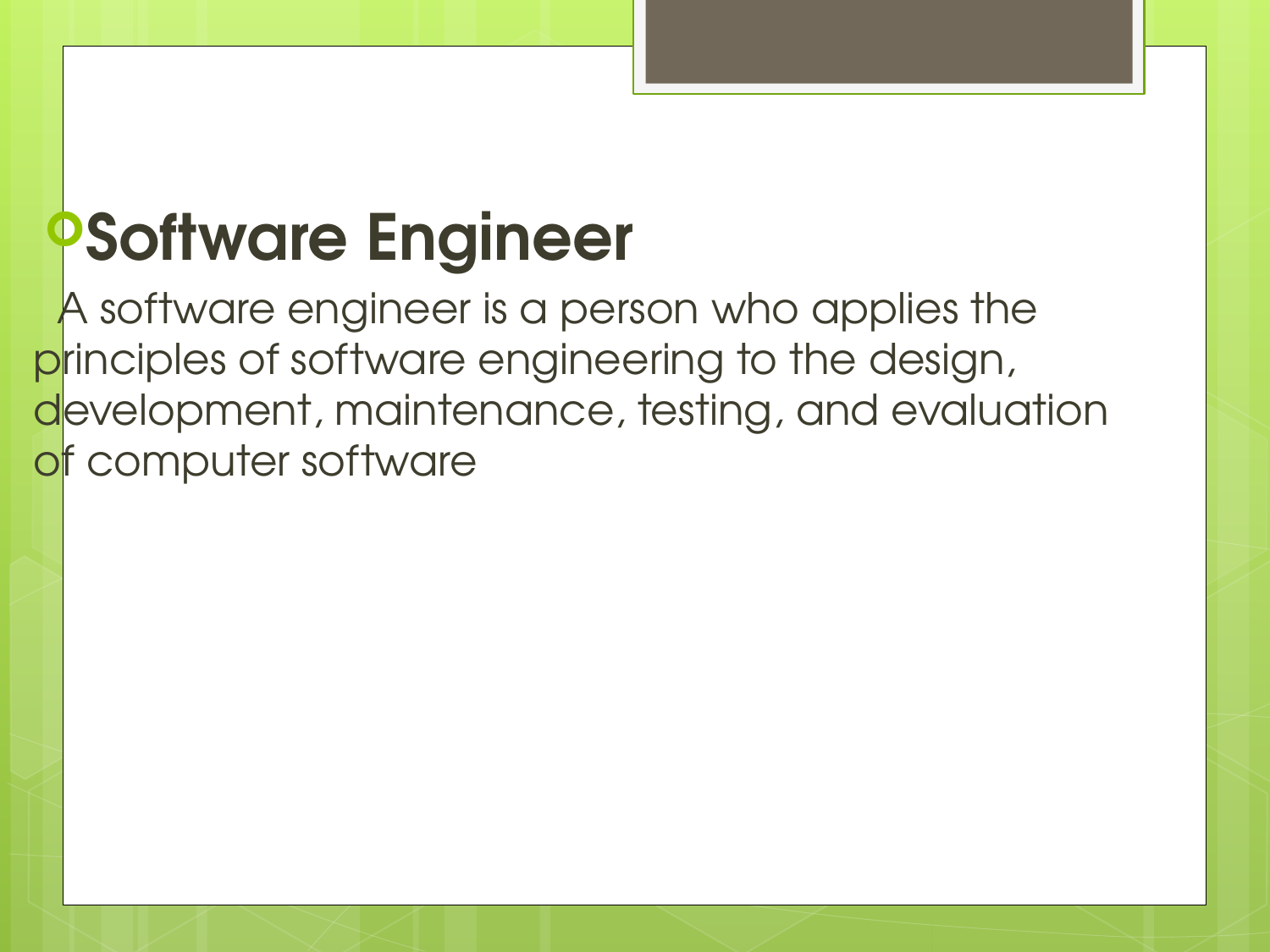

#
Software Engineer
  A software engineer is a person who applies the principles of software engineering to the design, development, maintenance, testing, and evaluation of computer software